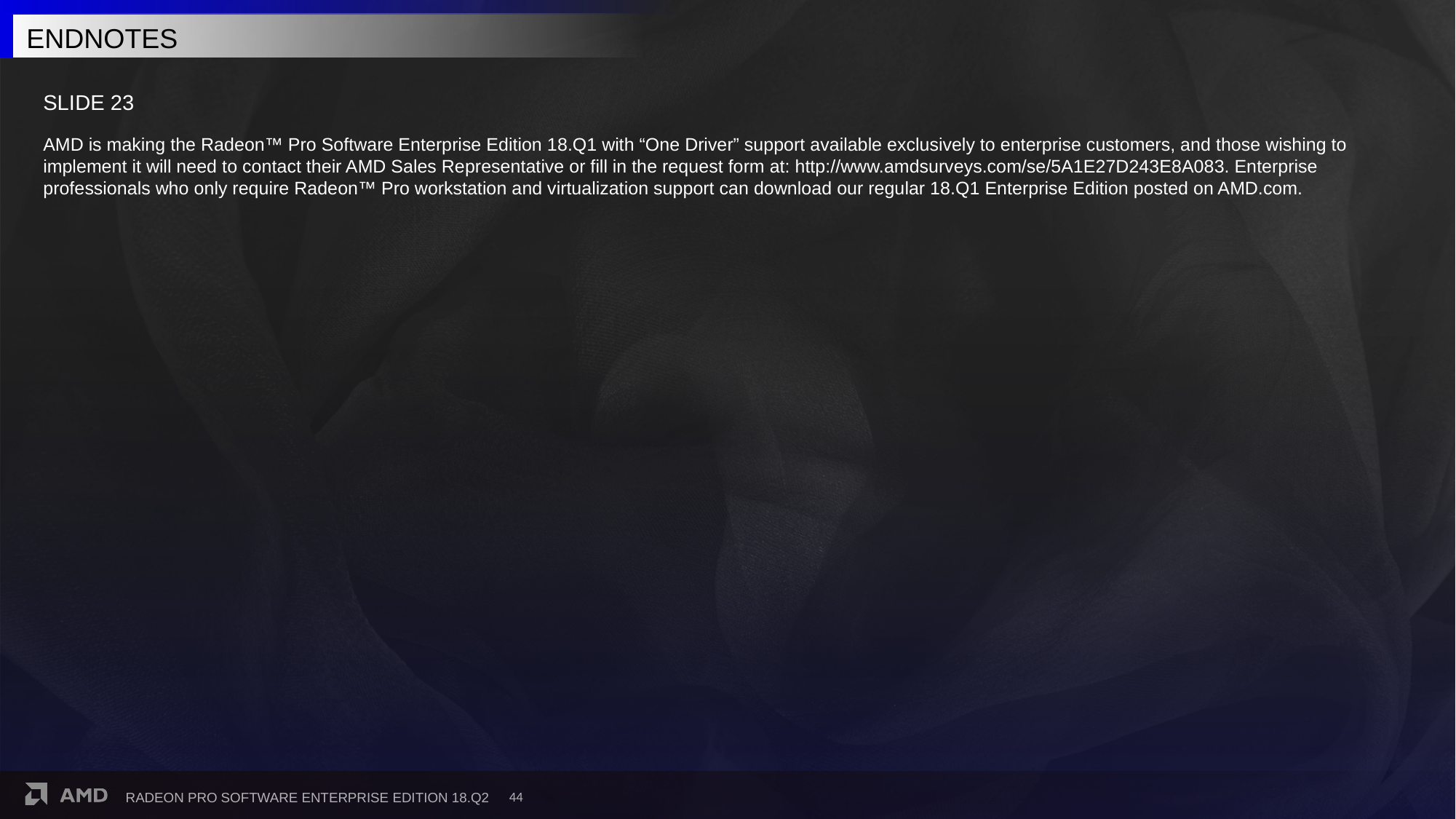

ENDNOTES
SLIDE 23
AMD is making the Radeon™ Pro Software Enterprise Edition 18.Q1 with “One Driver” support available exclusively to enterprise customers, and those wishing to implement it will need to contact their AMD Sales Representative or fill in the request form at: http://www.amdsurveys.com/se/5A1E27D243E8A083. Enterprise professionals who only require Radeon™ Pro workstation and virtualization support can download our regular 18.Q1 Enterprise Edition posted on AMD.com.